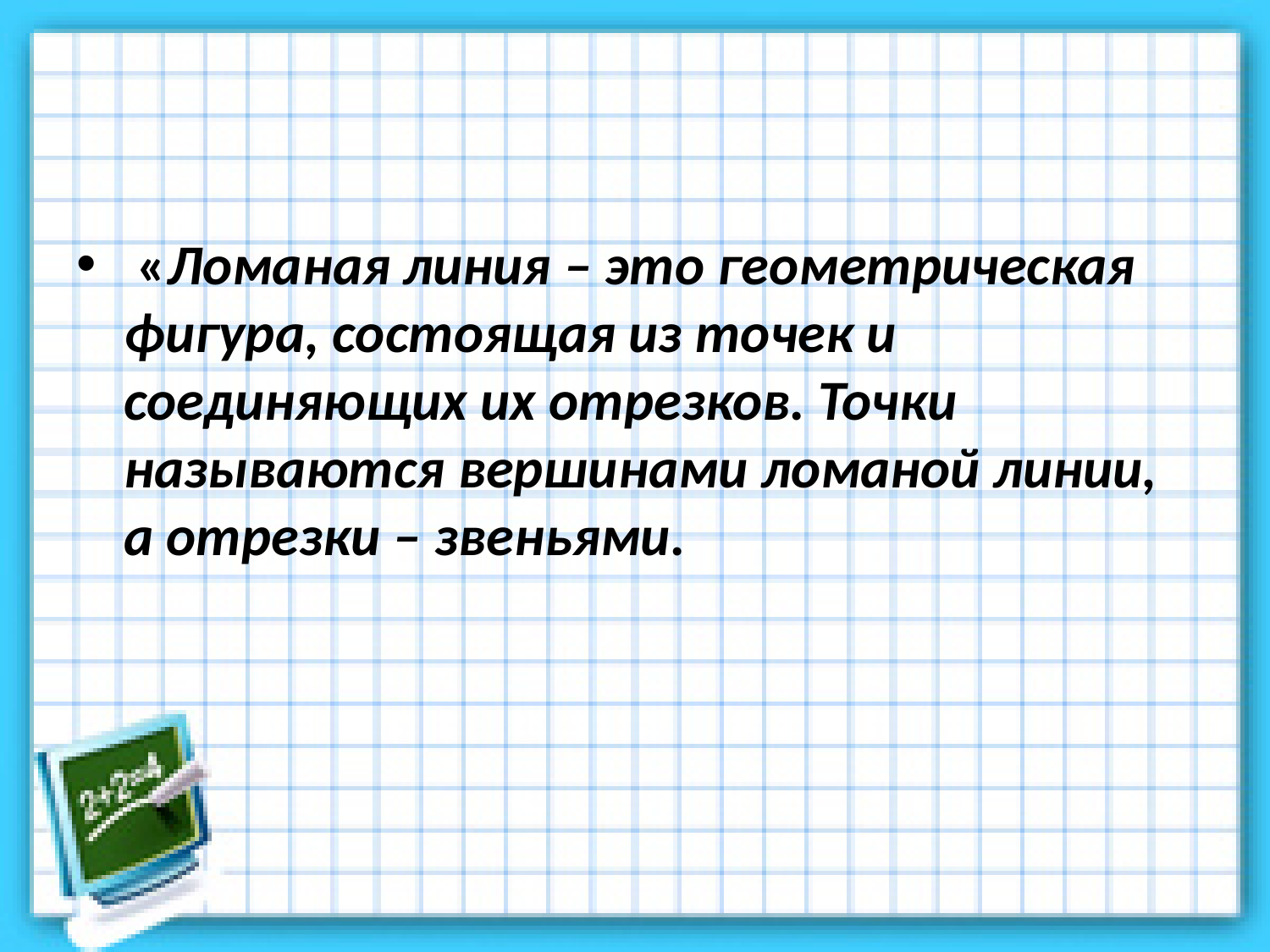

#
 «Ломаная линия – это геометрическая фигура, состоящая из точек и соединяющих их отрезков. Точки называются вершинами ломаной линии, а отрезки – звеньями.